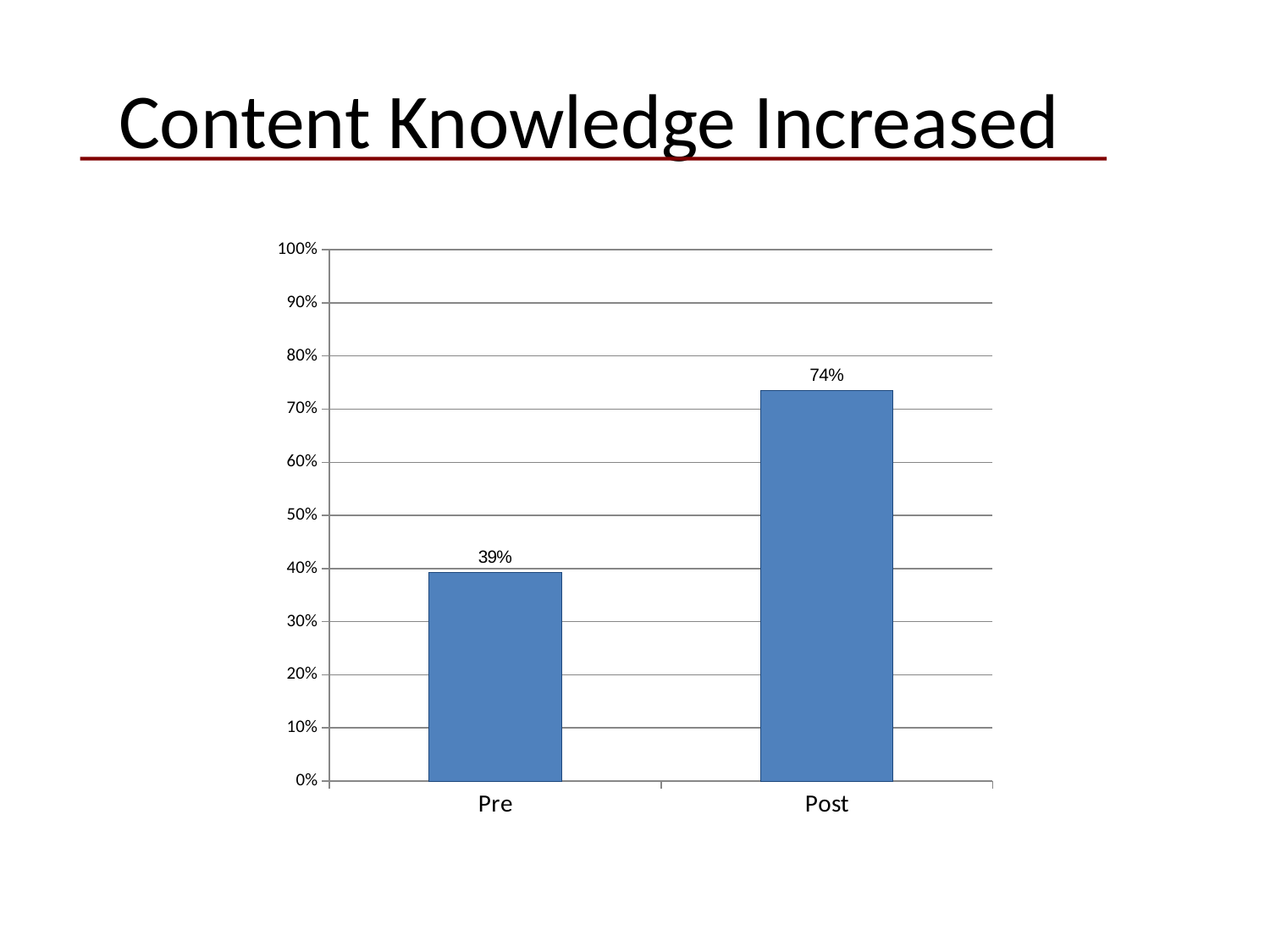

Content Knowledge Increased

### Chart

| Category |  |
|---|---|
| Pre | 0.393181818181818 |
| Post | 0.735454545454545 |